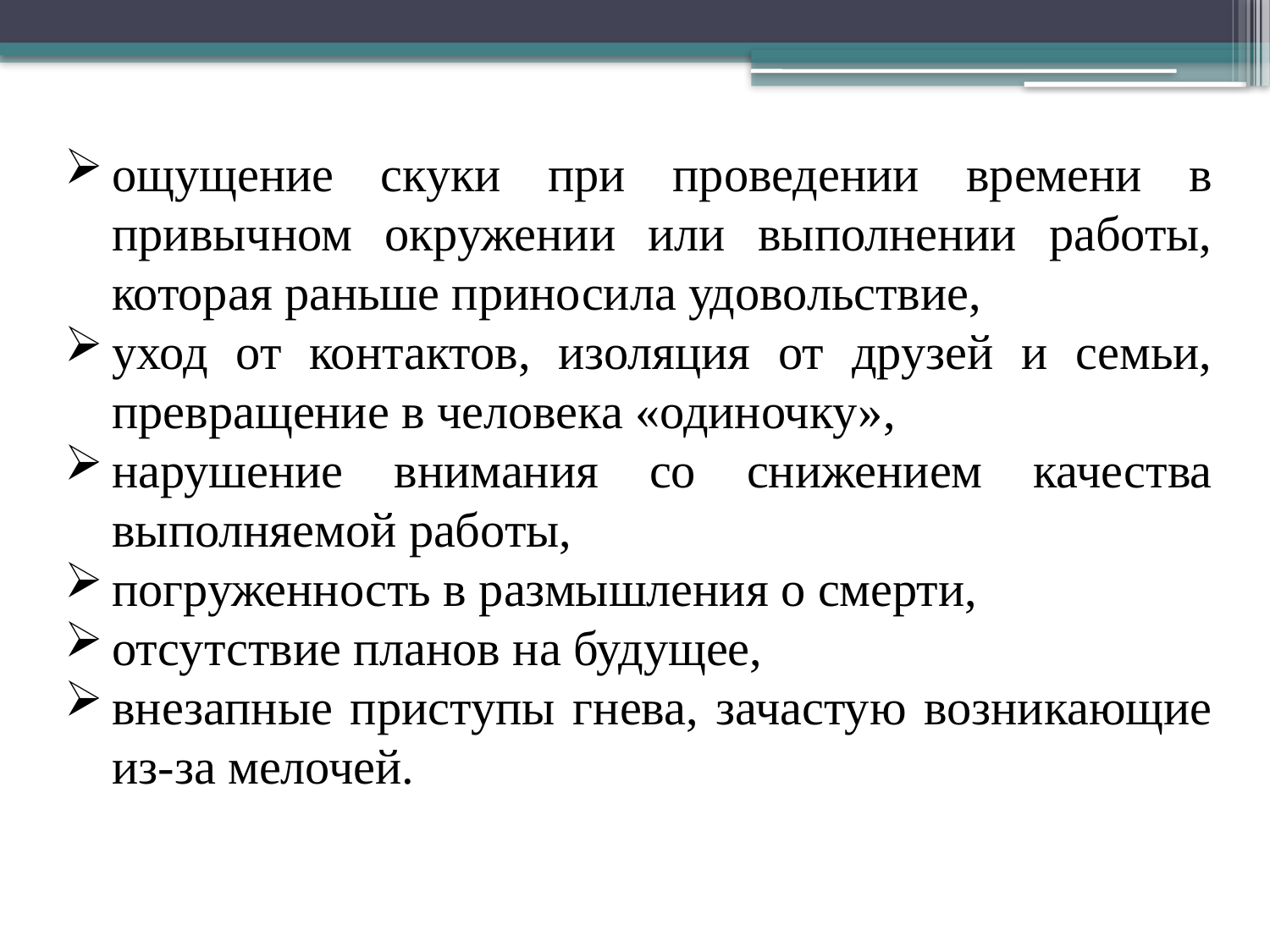

ощущение скуки при проведении времени в привычном окружении или выполнении работы, которая раньше приносила удовольствие,
уход от контактов, изоляция от друзей и семьи, превращение в человека «одиночку»,
нарушение внимания со снижением качества выполняемой работы,
погруженность в размышления о смерти,
отсутствие планов на будущее,
внезапные приступы гнева, зачастую возникающие из-за мелочей.